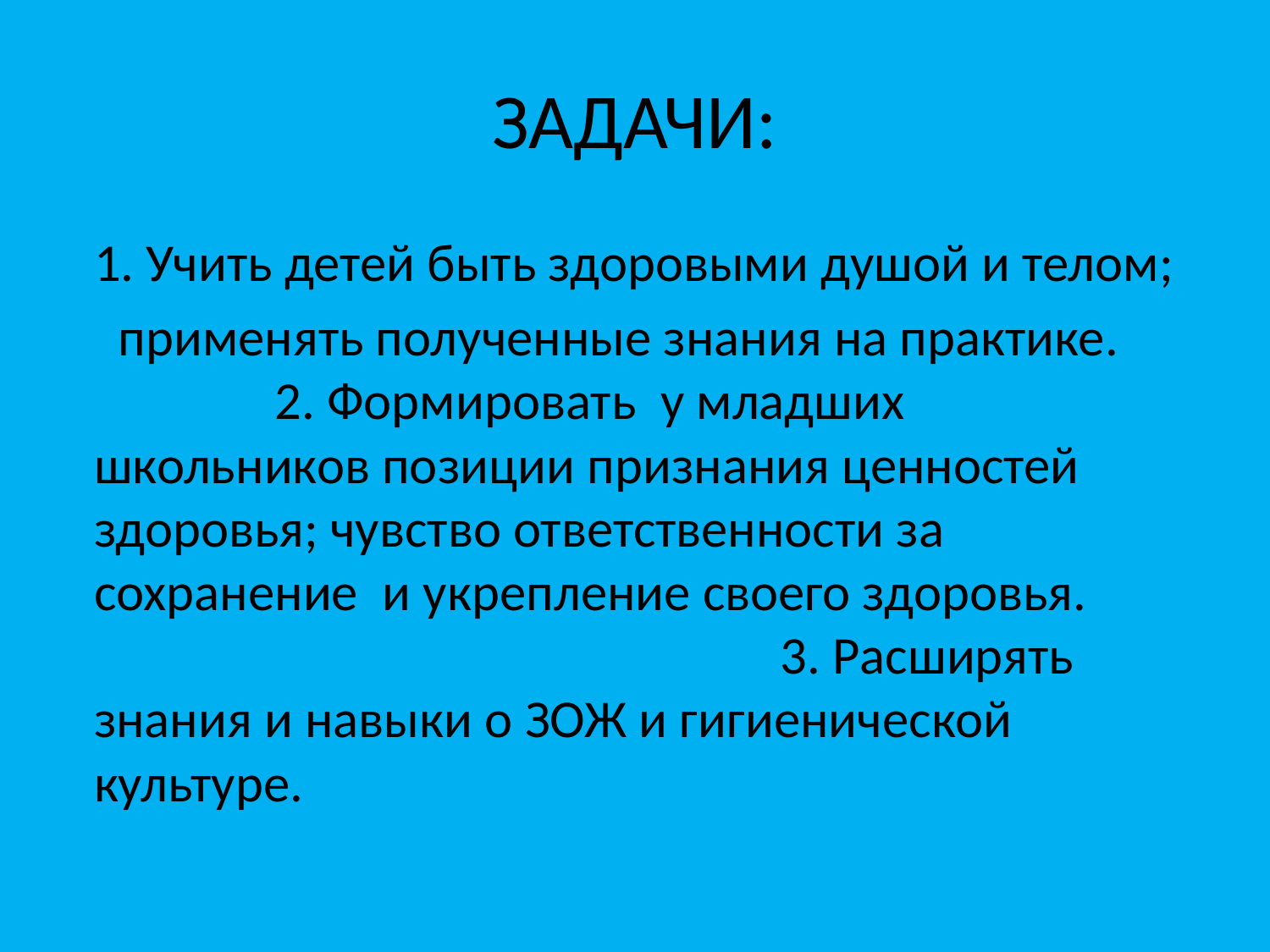

# ЗАДАЧИ:
1. Учить детей быть здоровыми душой и телом;
  применять полученные знания на практике.                      2. Формировать  у младших школьников позиции признания ценностей здоровья; чувство ответственности за сохранение  и укрепление своего здоровья.                                                                  3. Расширять знания и навыки о ЗОЖ и гигиенической культуре.